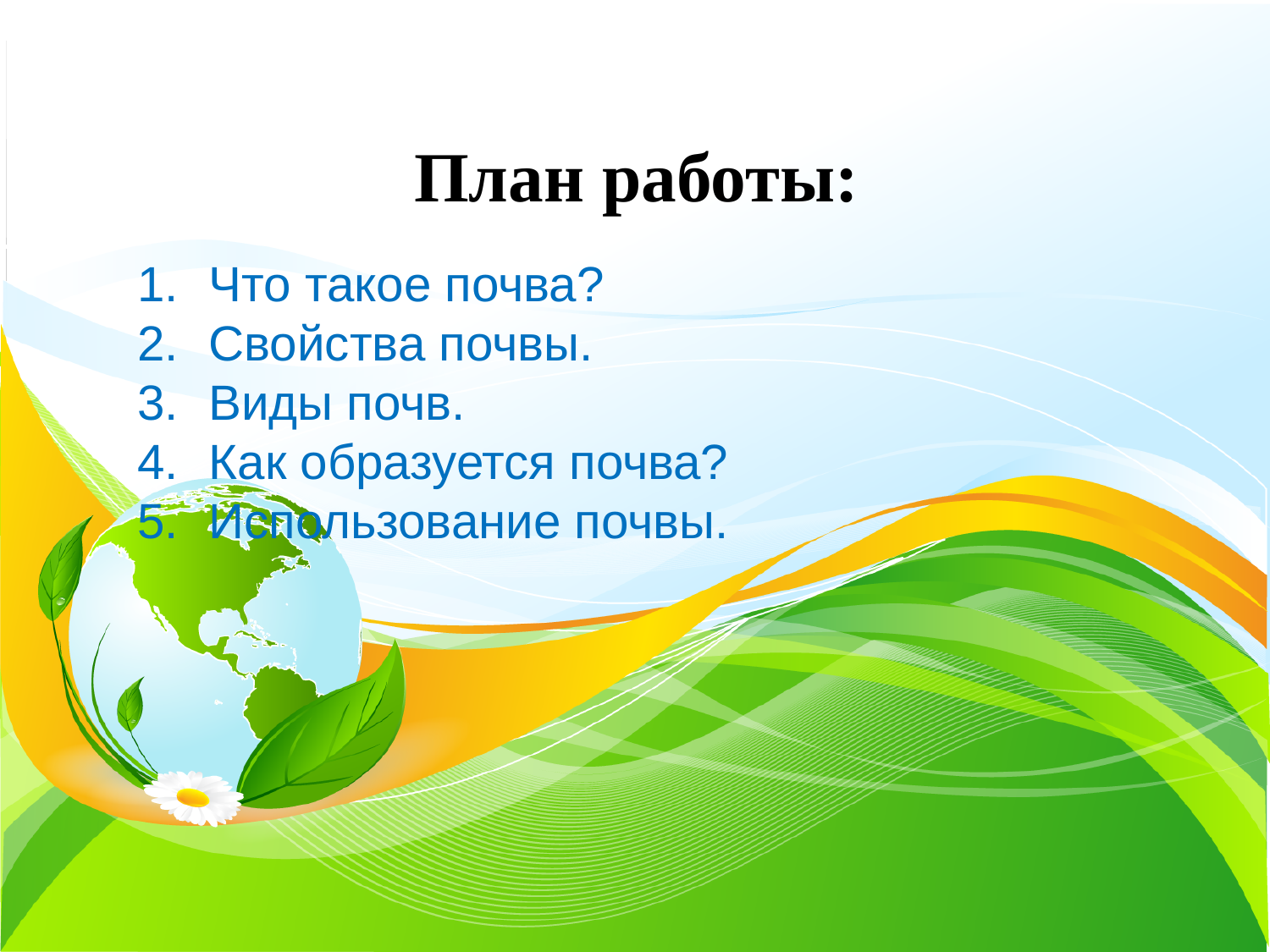

# План работы:
Что такое почва?
Свойства почвы.
Виды почв.
Как образуется почва?
Использование почвы.